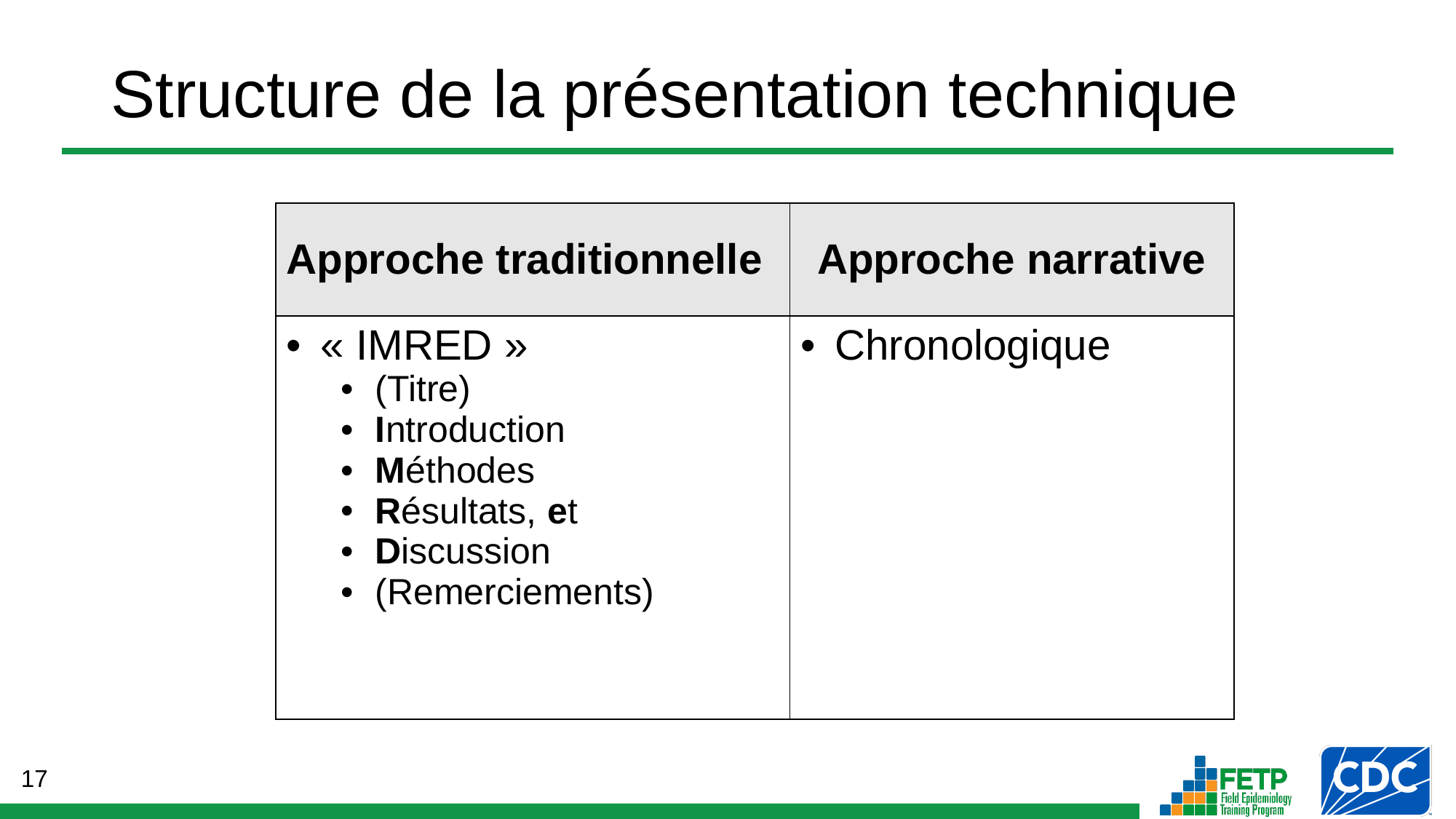

# Structure de la présentation technique
| Approche traditionnelle | Approche narrative |
| --- | --- |
| « IMRED » (Titre) Introduction Méthodes Résultats, et Discussion (Remerciements) | Chronologique |